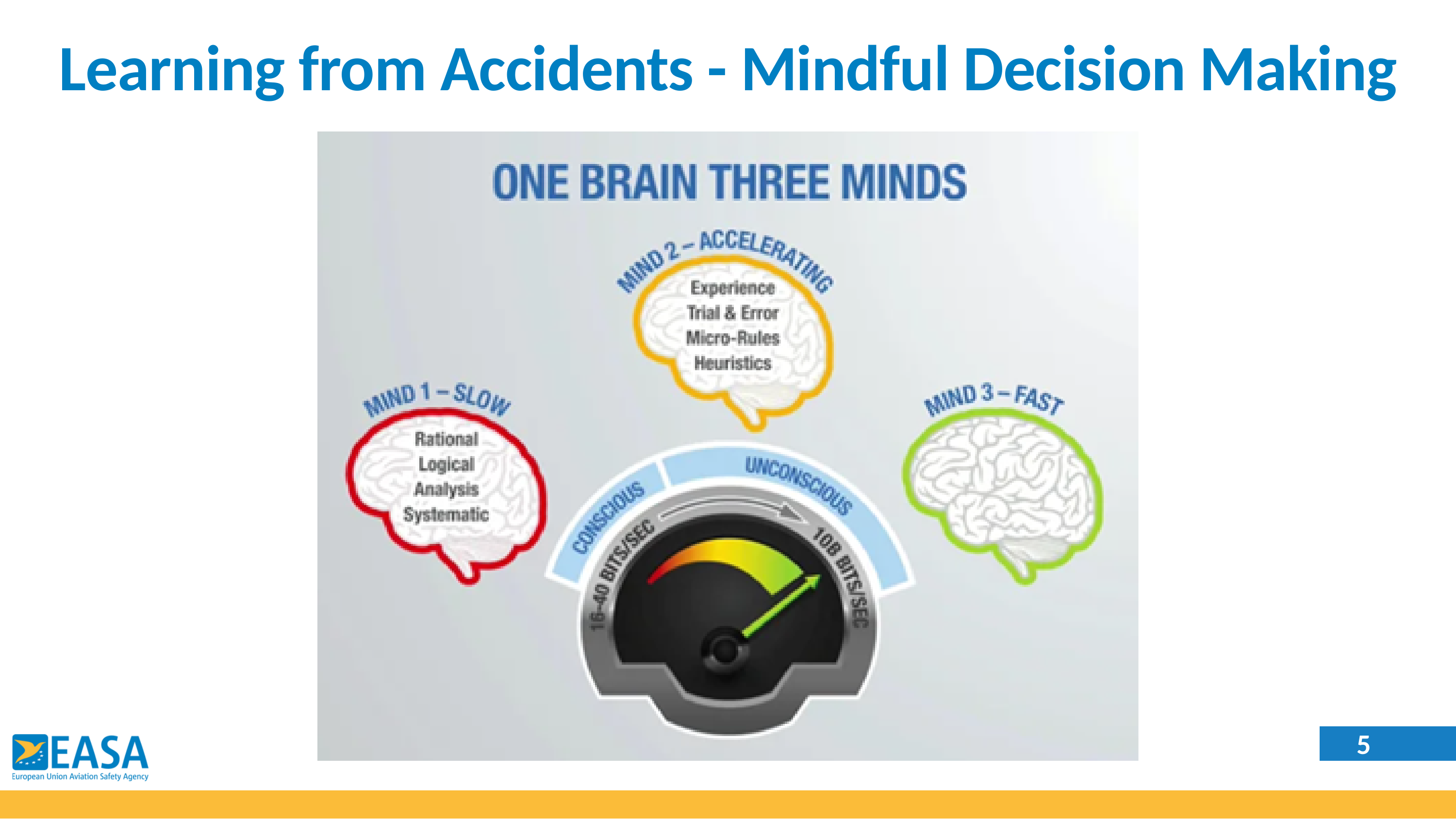

Learning from Accidents - Mindful Decision Making

5